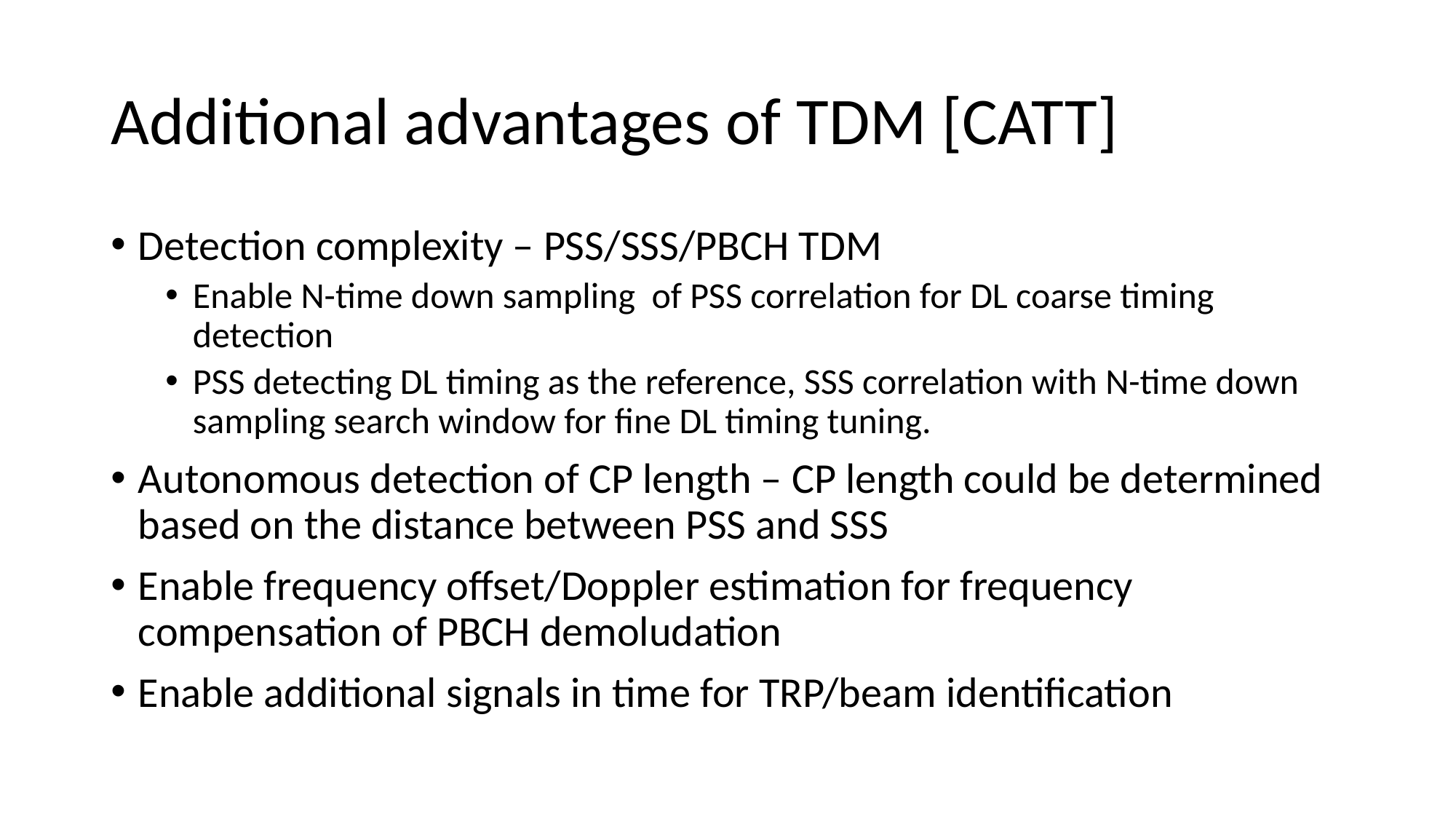

# Additional advantages of TDM [CATT]
Detection complexity – PSS/SSS/PBCH TDM
Enable N-time down sampling  of PSS correlation for DL coarse timing detection
PSS detecting DL timing as the reference, SSS correlation with N-time down sampling search window for fine DL timing tuning.
Autonomous detection of CP length – CP length could be determined based on the distance between PSS and SSS
Enable frequency offset/Doppler estimation for frequency compensation of PBCH demoludation
Enable additional signals in time for TRP/beam identification